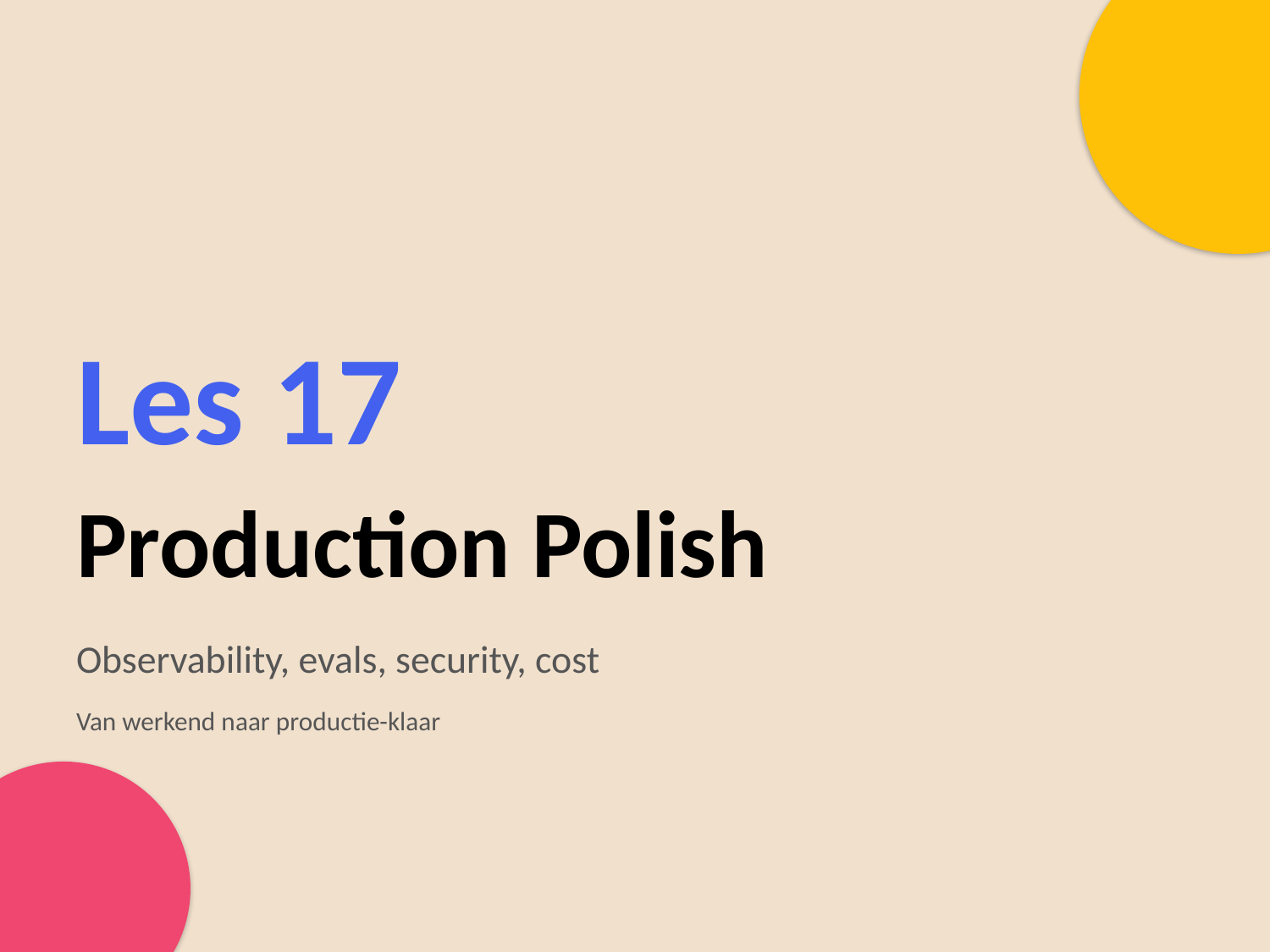

Les 17
Production Polish
Observability, evals, security, cost
Van werkend naar productie-klaar